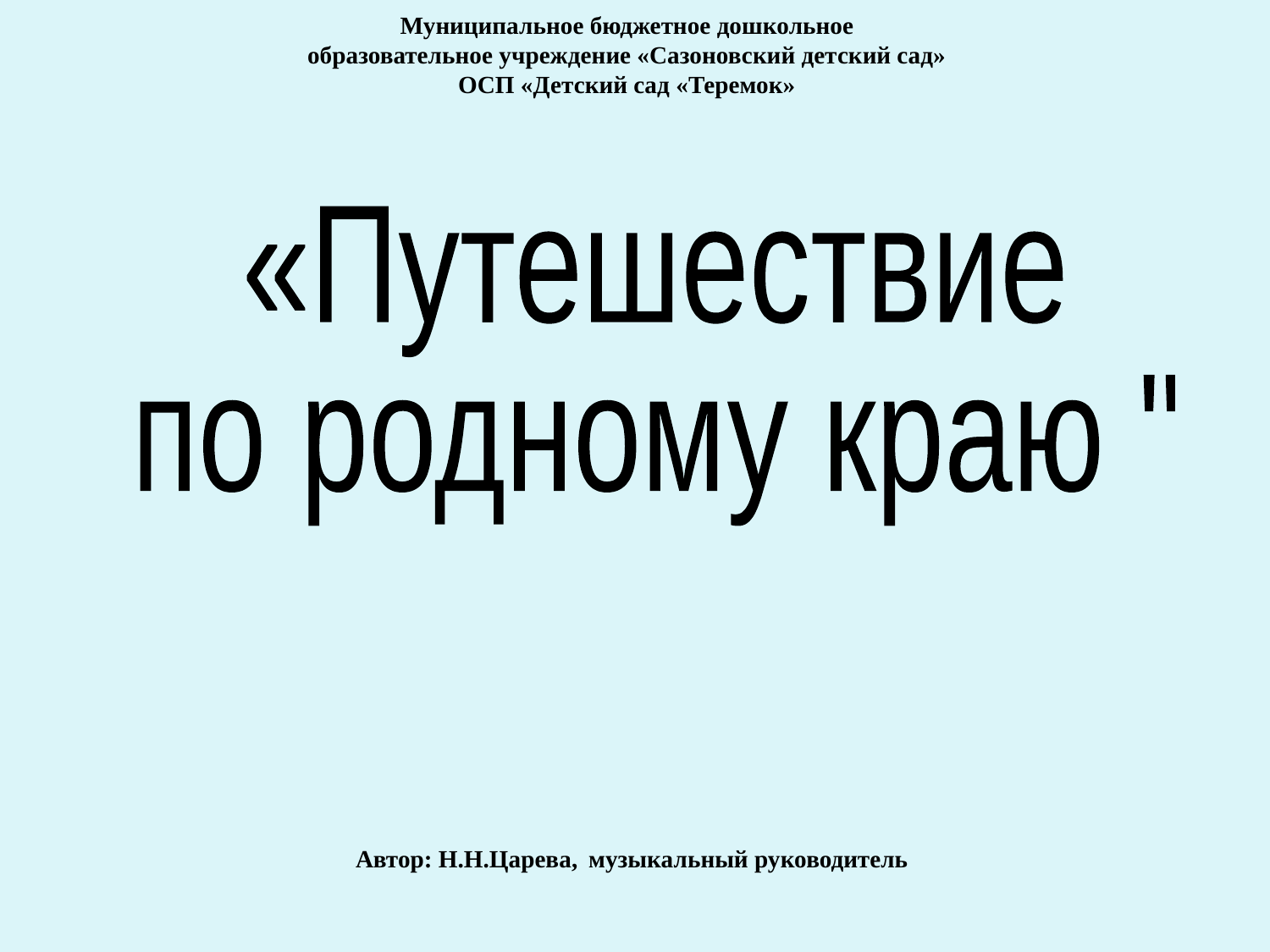

Муниципальное бюджетное дошкольное
образовательное учреждение «Сазоновский детский сад»
ОСП «Детский сад «Теремок»

«Путешествие
по родному краю "

Автор: Н.Н.Царева,  музыкальный руководитель